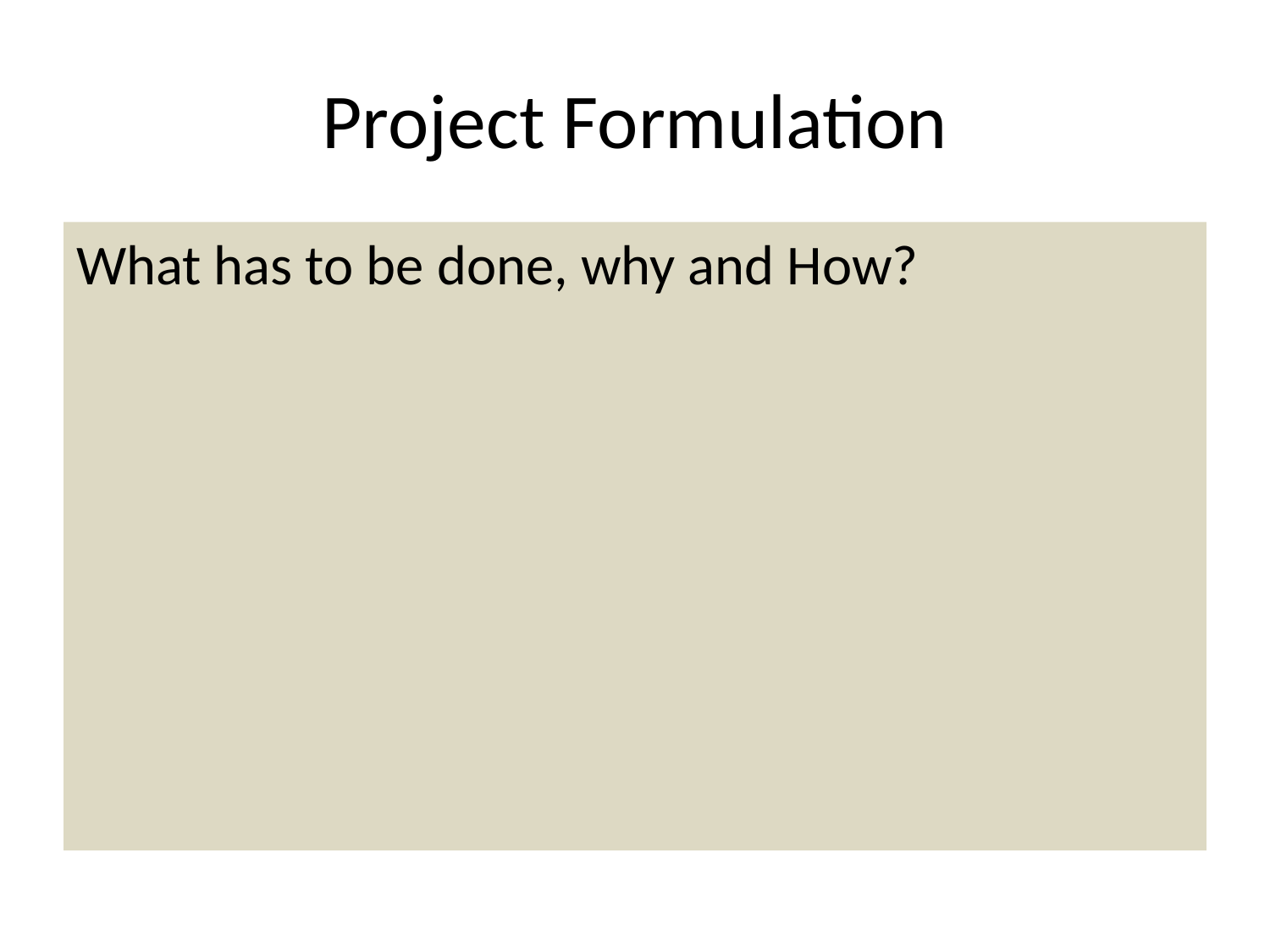

# Project Formulation
What has to be done, why and How?